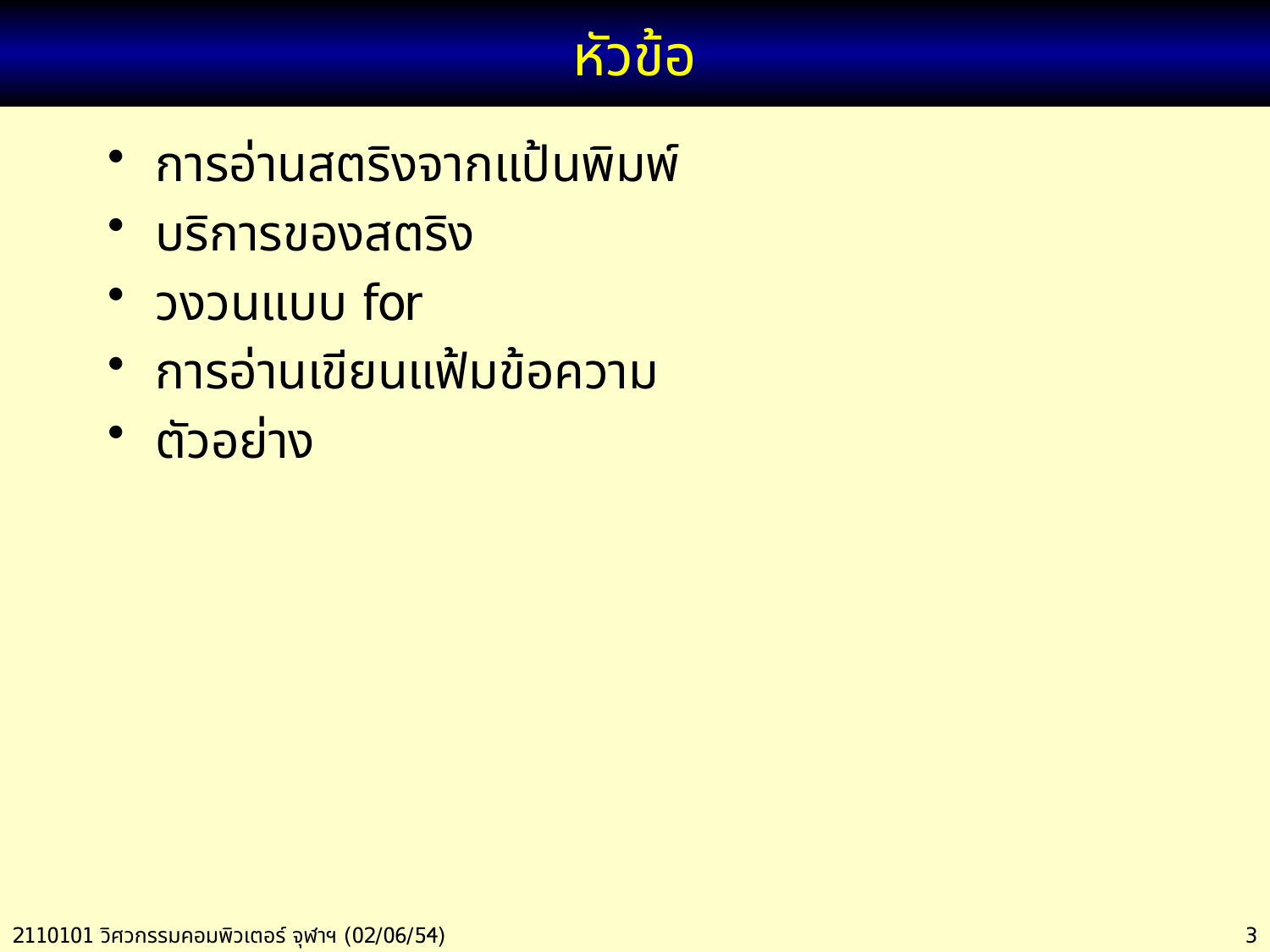

# หัวข้อ
การอ่านสตริงจากแป้นพิมพ์
บริการของสตริง
วงวนแบบ for
การอ่านเขียนแฟ้มข้อความ
ตัวอย่าง